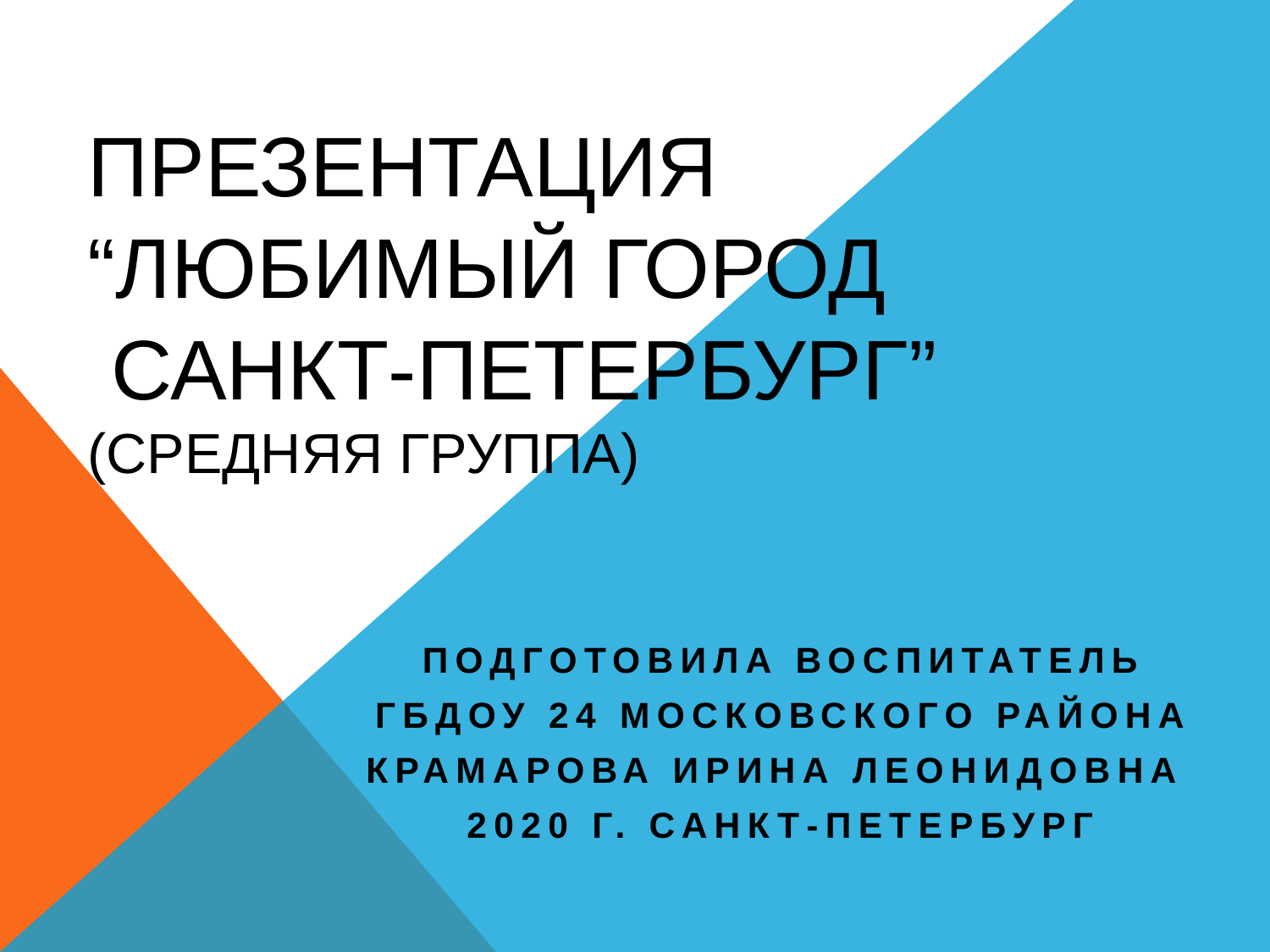

# Презентация “Любимый город Санкт-Петербург” (средняя группа)
Подготовила воспитатель
 ГБДОУ 24 Московского района
Крамарова Ирина Леонидовна
2020 г. Санкт-Петербург